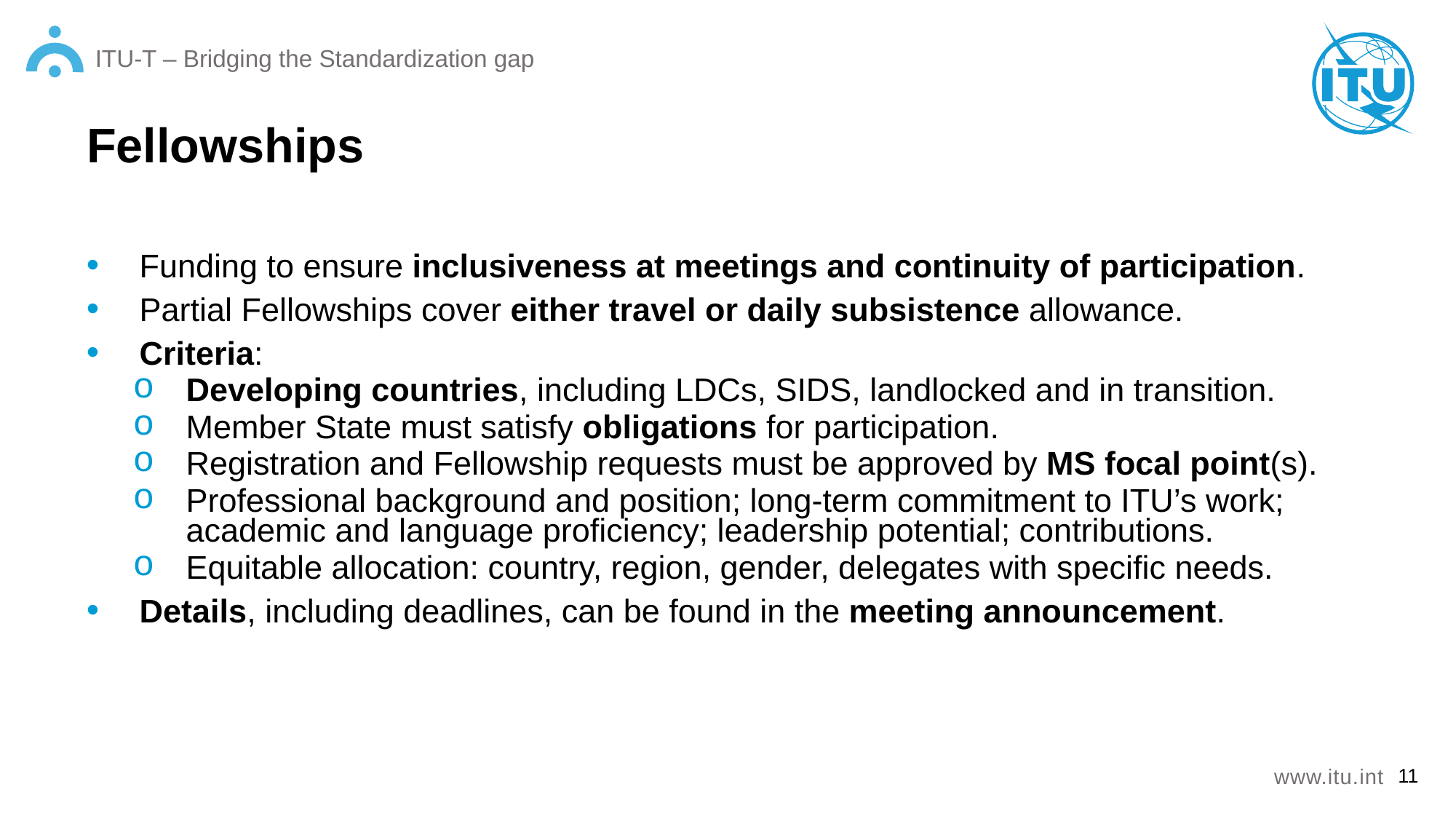

# Fellowships
Funding to ensure inclusiveness at meetings and continuity of participation.
Partial Fellowships cover either travel or daily subsistence allowance.
Criteria:
Developing countries, including LDCs, SIDS, landlocked and in transition.
Member State must satisfy obligations for participation.
Registration and Fellowship requests must be approved by MS focal point(s).
Professional background and position; long-term commitment to ITU’s work; academic and language proficiency; leadership potential; contributions.
Equitable allocation: country, region, gender, delegates with specific needs.
Details, including deadlines, can be found in the meeting announcement.